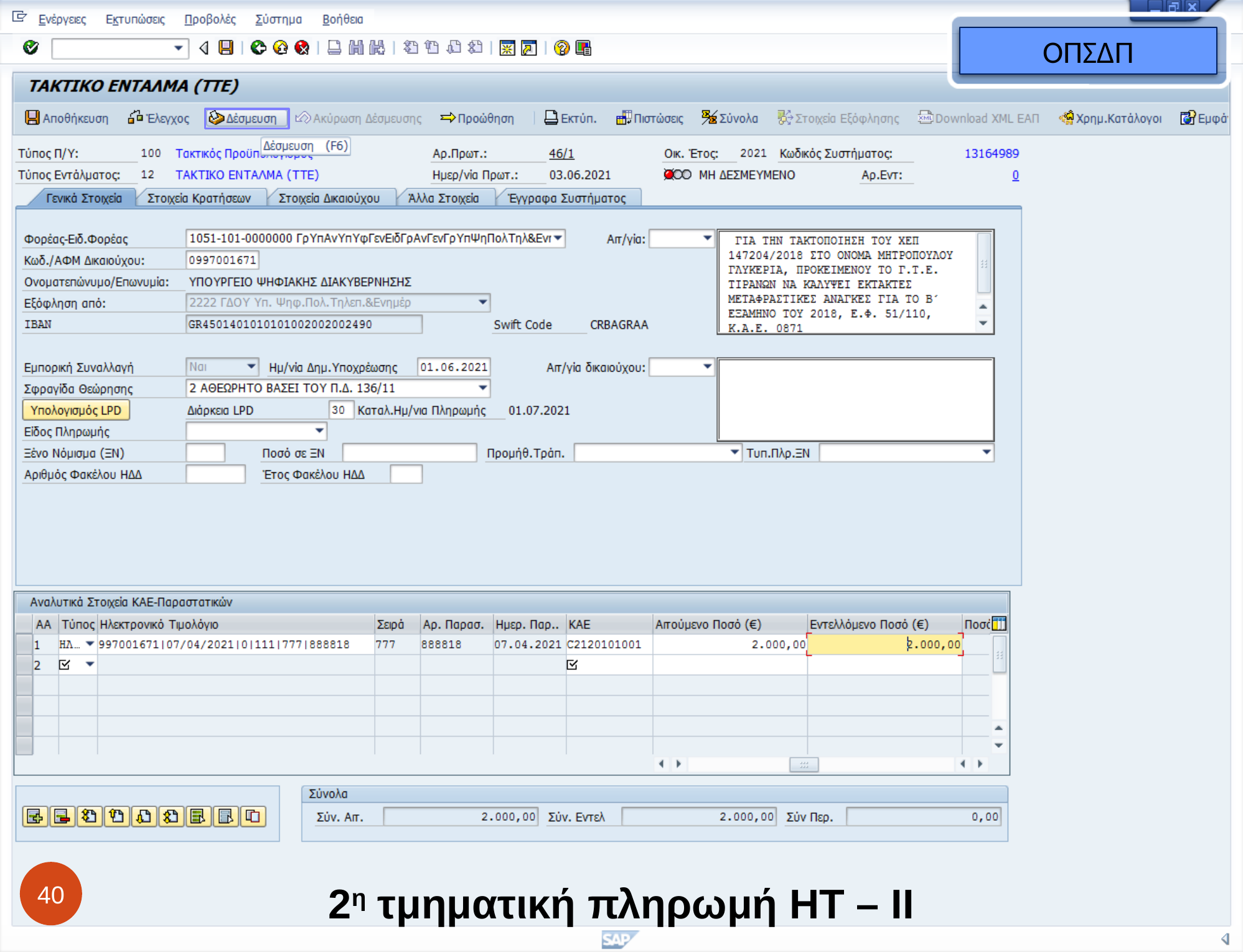

ΟΠΣΔΠ

40
2η τμηματική πληρωμή ΗΤ – II